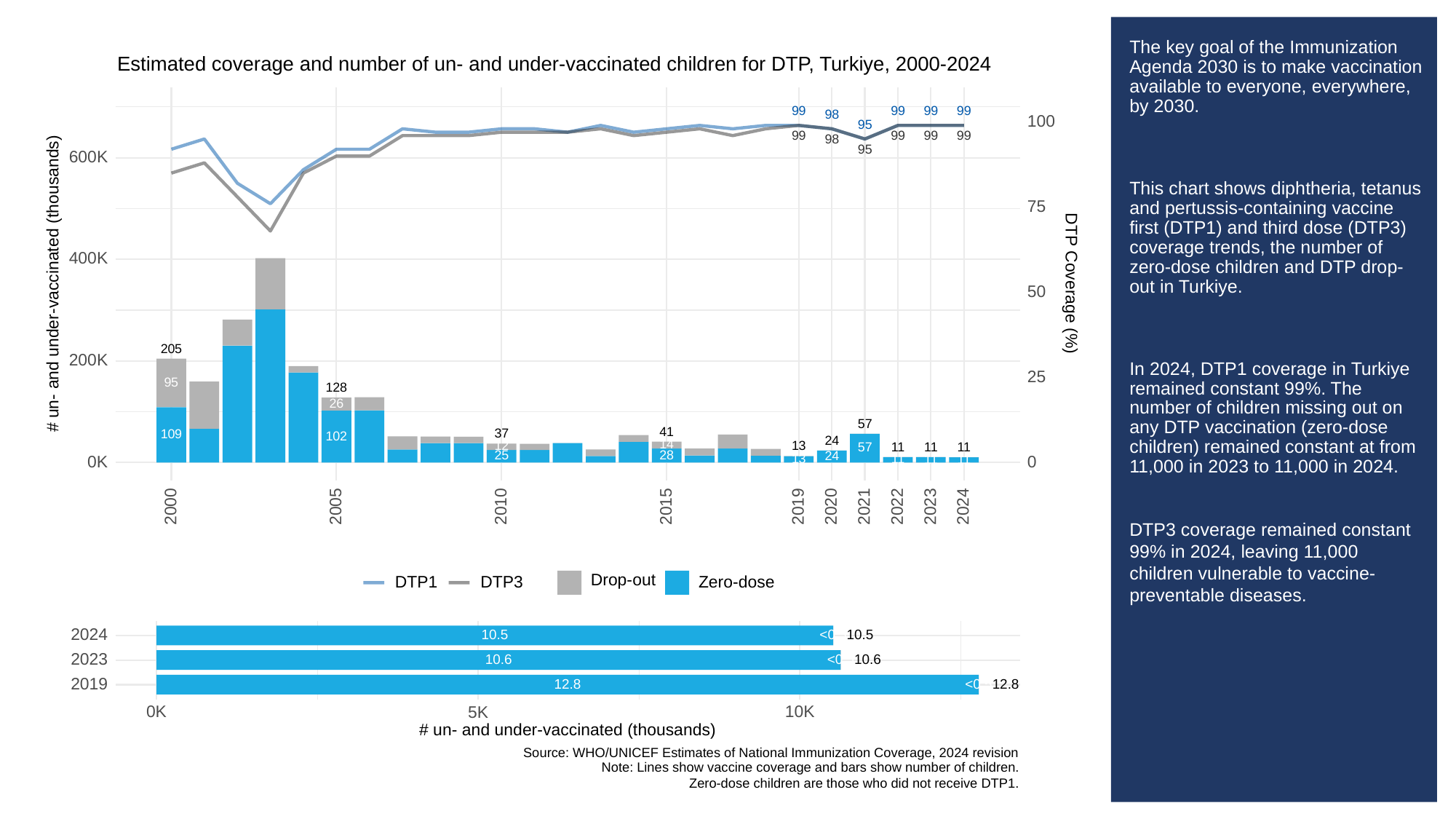

# The key goal of the Immunization Agenda 2030 is to make vaccination available to everyone, everywhere, by 2030.

This chart shows diphtheria, tetanus and pertussis-containing vaccine first (DTP1) and third dose (DTP3) coverage trends, the number of zero-dose children and DTP drop-out in Turkiye.

In 2024, DTP1 coverage in Turkiye remained constant 99%. The number of children missing out on any DTP vaccination (zero-dose children) remained constant at from 11,000 in 2023 to 11,000 in 2024.

DTP3 coverage remained constant 99% in 2024, leaving 11,000 children vulnerable to vaccine-preventable diseases.

Estimated coverage and number of un- and under-vaccinated children for DTP, Turkiye, 2000-2024

99
99
99
99

98
100
95

99
99
99
99
98
95
600K

75

400K

# un- and under-vaccinated (thousands)
DTP Coverage (%)
50

205

200K

25

95

128

26

57
41

37
109
102

24

14

13
12

11
11
11
57

28
25
24
13
11
11
11

0K
0

2023
2000
2005
2010
2015
2019
2020
2021
2022
2024

Drop-out
DTP3
Zero-dose
DTP1

2024
10.5
<0.5
10.5

2023
10.6
<0.5
10.6

2019
12.8
<0.5
12.8

0K
10K
5K
# un- and under-vaccinated (thousands)
Source: WHO/UNICEF Estimates of National Immunization Coverage, 2024 revision
Note: Lines show vaccine coverage and bars show number of children.
Zero-dose children are those who did not receive DTP1.